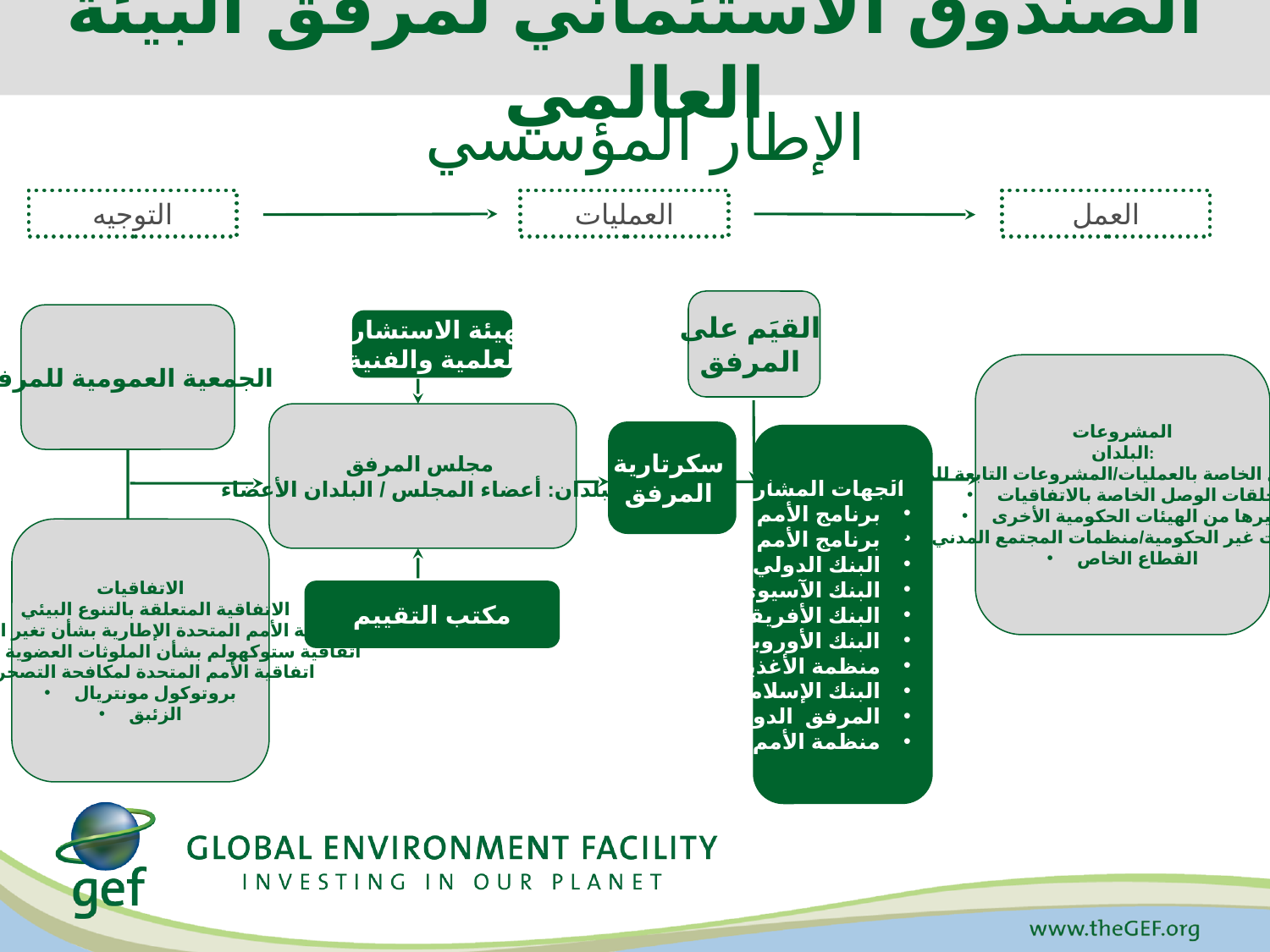

الصندوق الاستئماني لمرفق البيئة العالمي
# الإطار المؤسسي
التوجيه
العمليات
العمل

القيَم على
المرفق
الجمعية العمومية للمرفق
الهيئة الاستشارية
 العلمية والفنية
المشروعات
البلدان:
حلقات الوصل الخاصة بالعمليات/المشروعات التابعة للمرفق
حلقات الوصل الخاصة بالاتفاقيات
غيرها من الهيئات الحكومية الأخرى
المنظمات غير الحكومية/منظمات المجتمع المدني
القطاع الخاص

مجلس المرفق
البلدان: أعضاء المجلس / البلدان الأعضاء
سكرتارية
المرفق
الجهات المشاركة في المرفق
برنامج الأمم المتحدة الإنمائي
برنامج الأمم المتحدة للبيئة
البنك الدولي
البنك الآسيوي للتنمية
البنك الأفريقي للتنمية
البنك الأوروبي لإعادة التعمير والتنمية
منظمة الأغذية والزراعة
البنك الإسلامي للتنمية
المرفق  الدولي للتنمية الزراعية
منظمة الأمم المتحدة للتنمية الصناعية

الاتفاقيات
الاتفاقية المتعلقة بالتنوع البيئي
اتفاقية الأمم المتحدة الإطارية بشأن تغير المناخ
اتفاقية ستوكهولم بشأن الملوثات العضوية الثابتة
اتفاقية الأمم المتحدة لمكافحة التصحر
بروتوكول مونتريال
الزئبق

مكتب التقييم